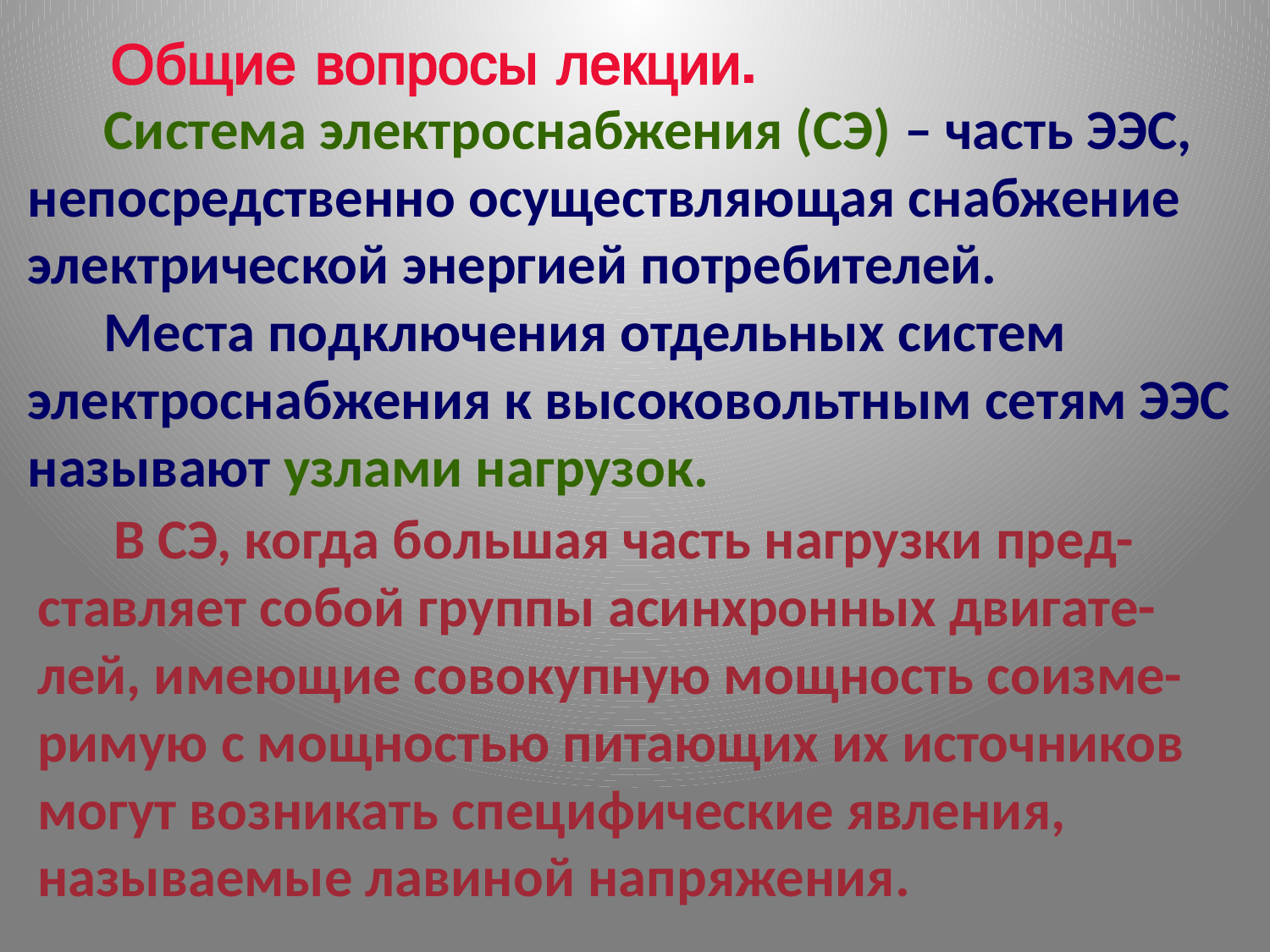

Общие вопросы лекции.
# Система электроснабжения (СЭ) – часть ЭЭС, непосредственно осуществляющая снабжение электрической энергией потребителей. Места подключения отдельных систем электроснабжения к высоковольтным сетям ЭЭС называют узлами нагрузок.
      В СЭ, когда большая часть нагрузки пред-ставляет собой группы асинхронных двигате-лей, имеющие совокупную мощность соизме-римую с мощностью питающих их источников могут возникать специфические явления, называемые лавиной напряжения.